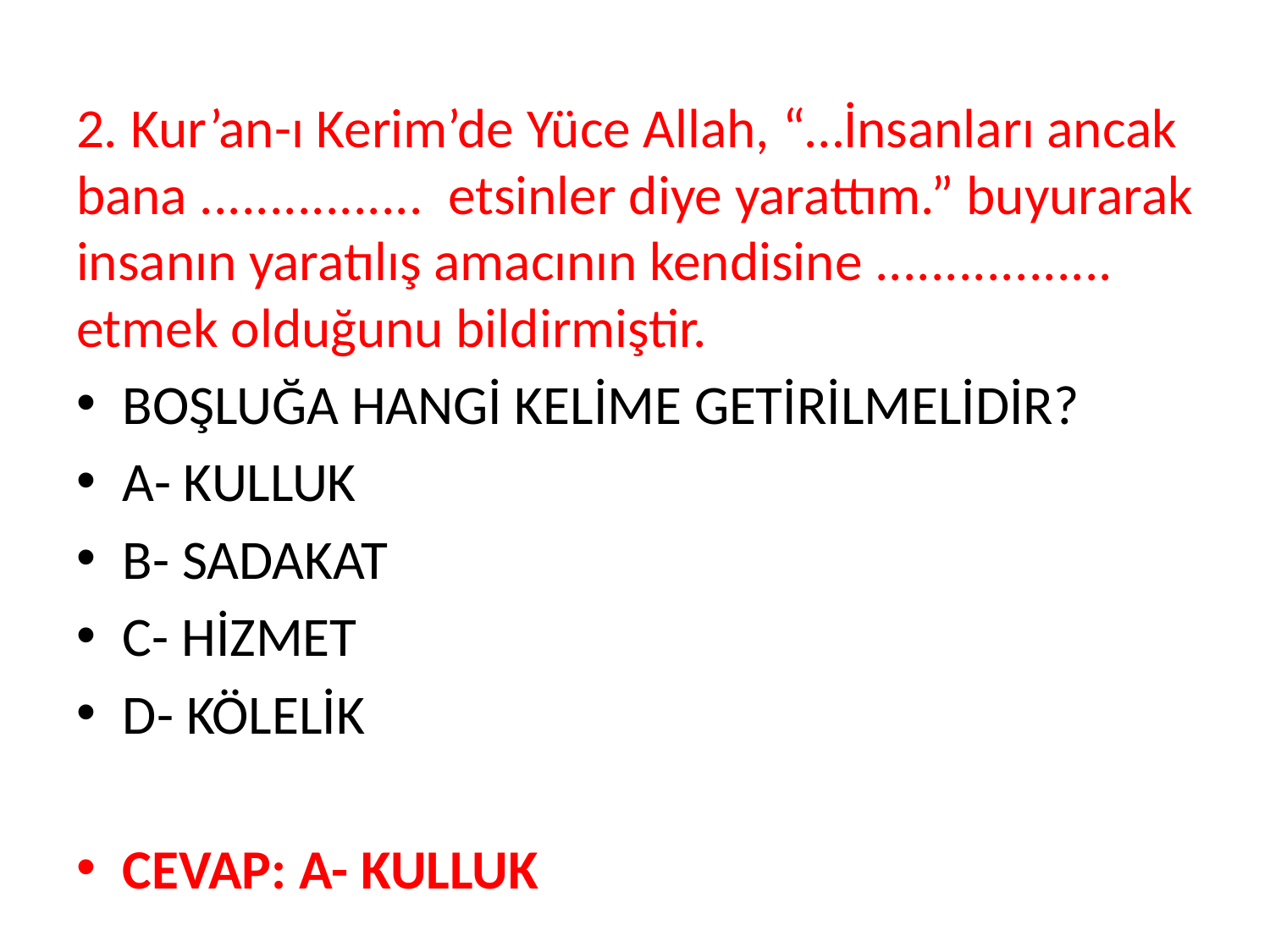

2. Kur’an-ı Kerim’de Yüce Allah, “…İnsanları ancak bana ................  etsinler diye yarattım.” buyurarak insanın yaratılış amacının kendisine .................  etmek olduğunu bildirmiştir.
BOŞLUĞA HANGİ KELİME GETİRİLMELİDİR?
A- KULLUK
B- SADAKAT
C- HİZMET
D- KÖLELİK

CEVAP: A- KULLUK